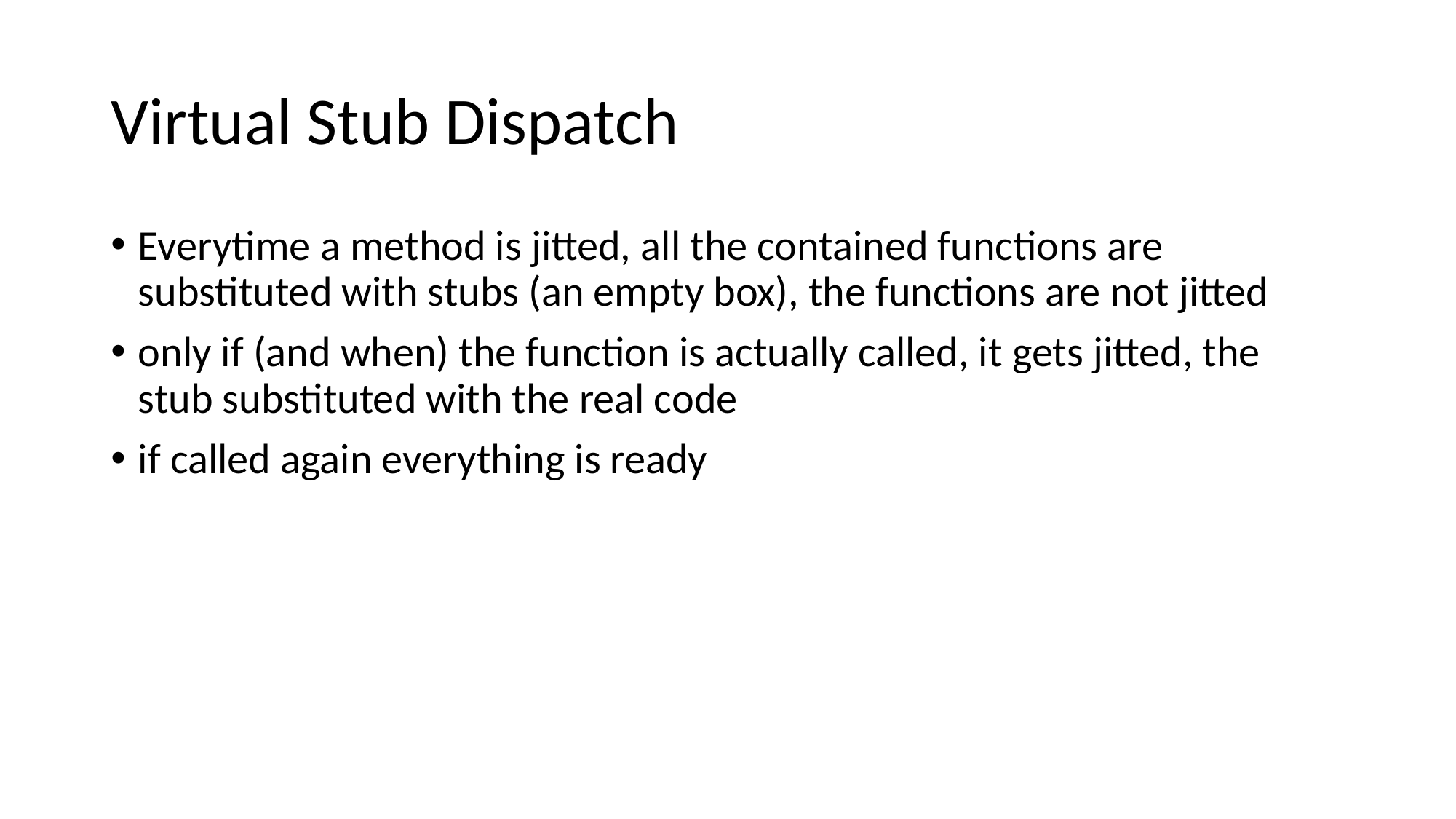

# Virtual Stub Dispatch
Everytime a method is jitted, all the contained functions are substituted with stubs (an empty box), the functions are not jitted
only if (and when) the function is actually called, it gets jitted, the stub substituted with the real code
if called again everything is ready